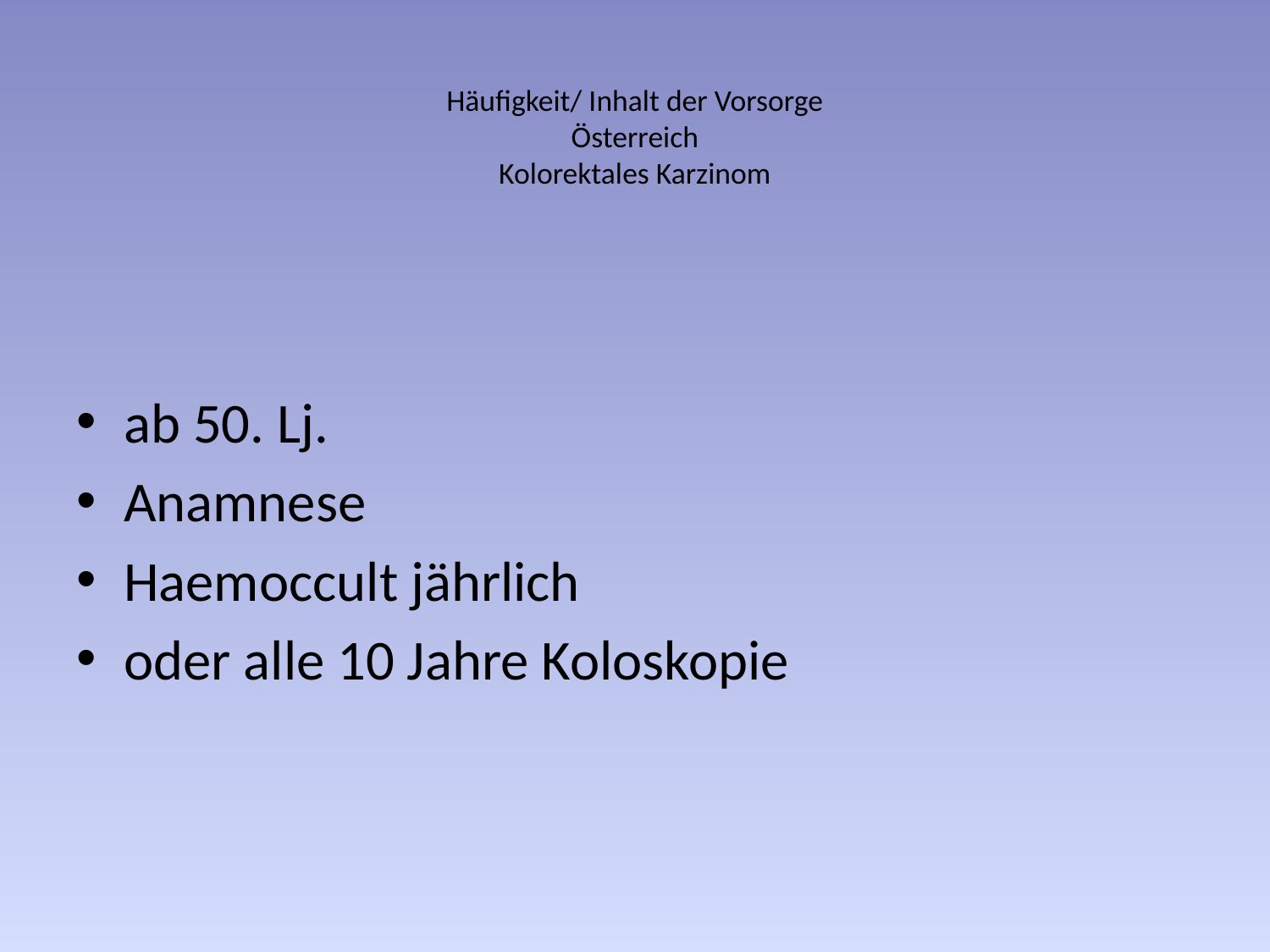

# Häufigkeit/ Inhalt der Vorsorge Österreich Kolorektales Karzinom

ab 50. Lj.
Anamnese
Haemoccult jährlich
oder alle 10 Jahre Koloskopie